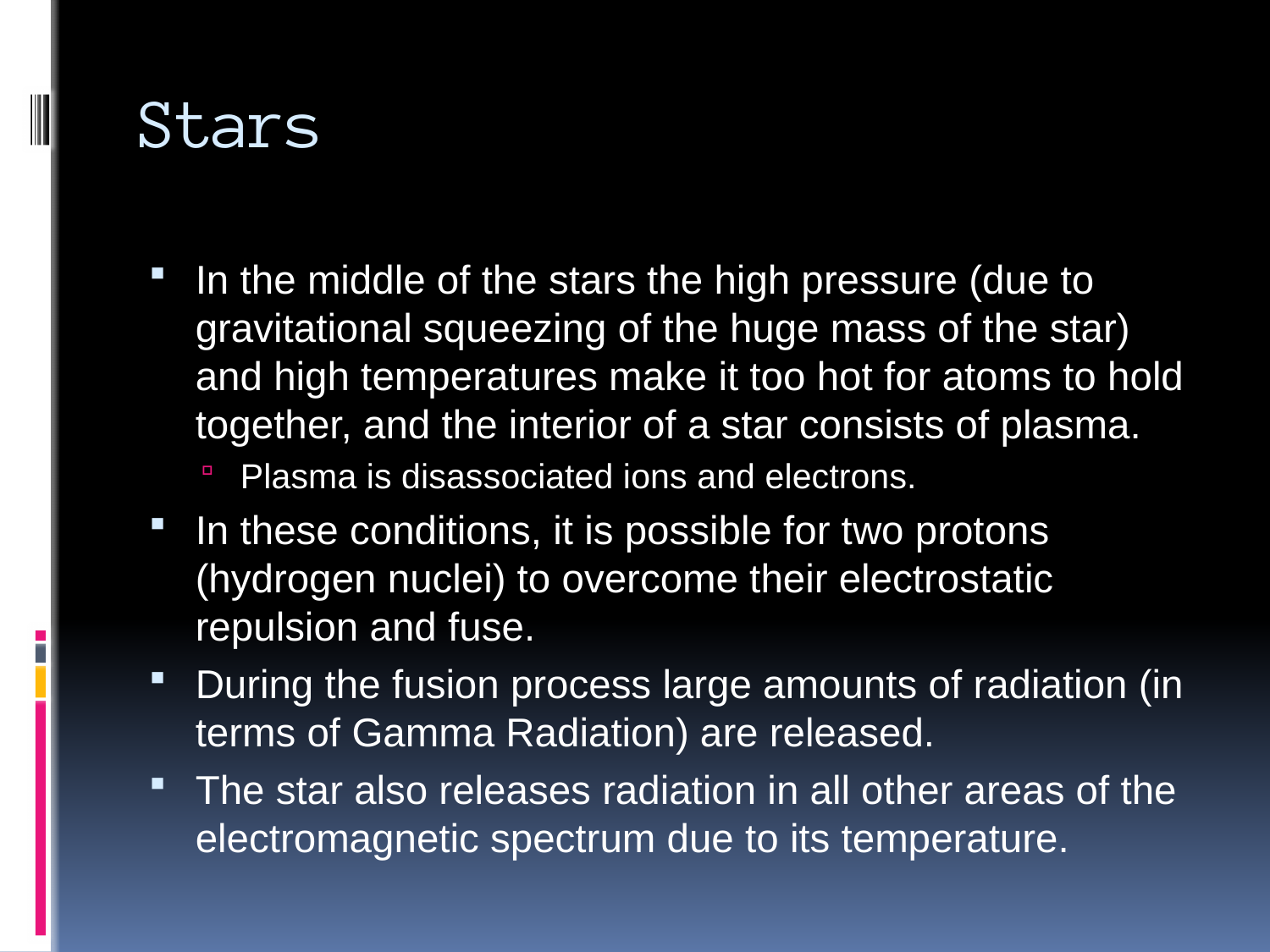

# Stars
In the middle of the stars the high pressure (due to gravitational squeezing of the huge mass of the star) and high temperatures make it too hot for atoms to hold together, and the interior of a star consists of plasma.
Plasma is disassociated ions and electrons.
In these conditions, it is possible for two protons (hydrogen nuclei) to overcome their electrostatic repulsion and fuse.
During the fusion process large amounts of radiation (in terms of Gamma Radiation) are released.
The star also releases radiation in all other areas of the electromagnetic spectrum due to its temperature.